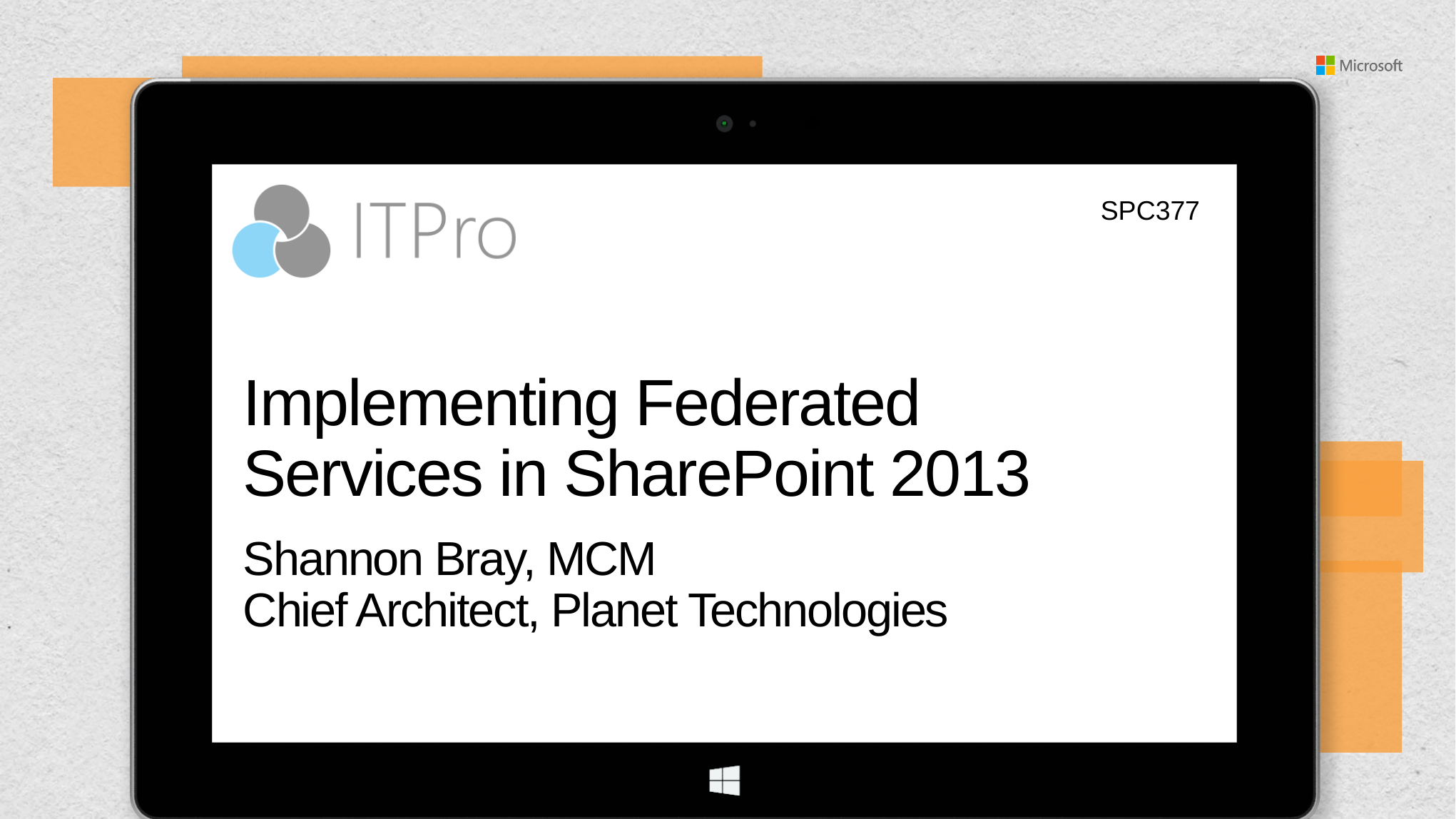

SPC377
# Implementing Federated Services in SharePoint 2013
Shannon Bray, MCM
Chief Architect, Planet Technologies